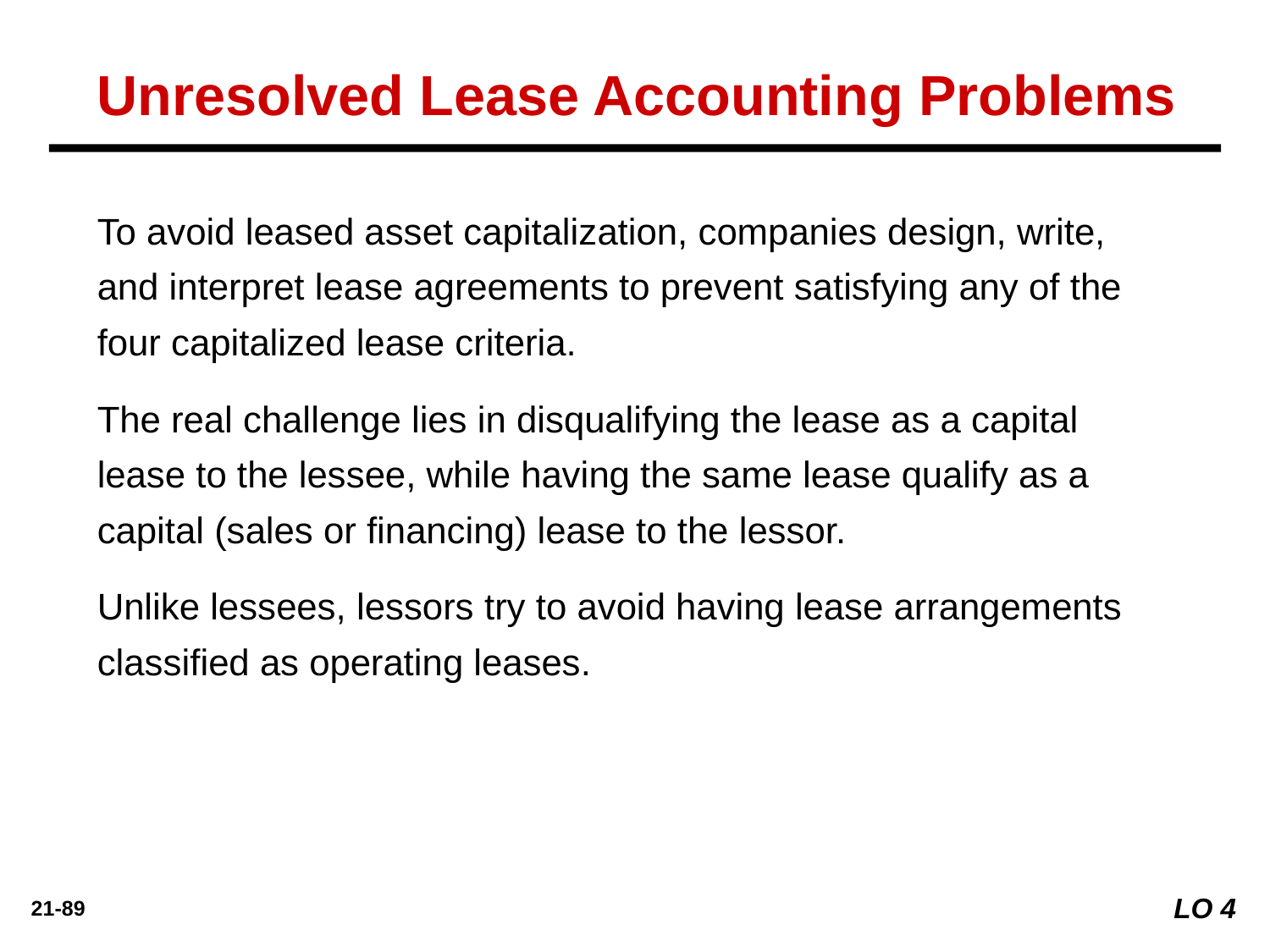

Unresolved Lease Accounting Problems

To avoid leased asset capitalization, companies design, write, and interpret lease agreements to prevent satisfying any of the four capitalized lease criteria.
The real challenge lies in disqualifying the lease as a capital lease to the lessee, while having the same lease qualify as a capital (sales or financing) lease to the lessor.
Unlike lessees, lessors try to avoid having lease arrangements classified as operating leases.
LO 4